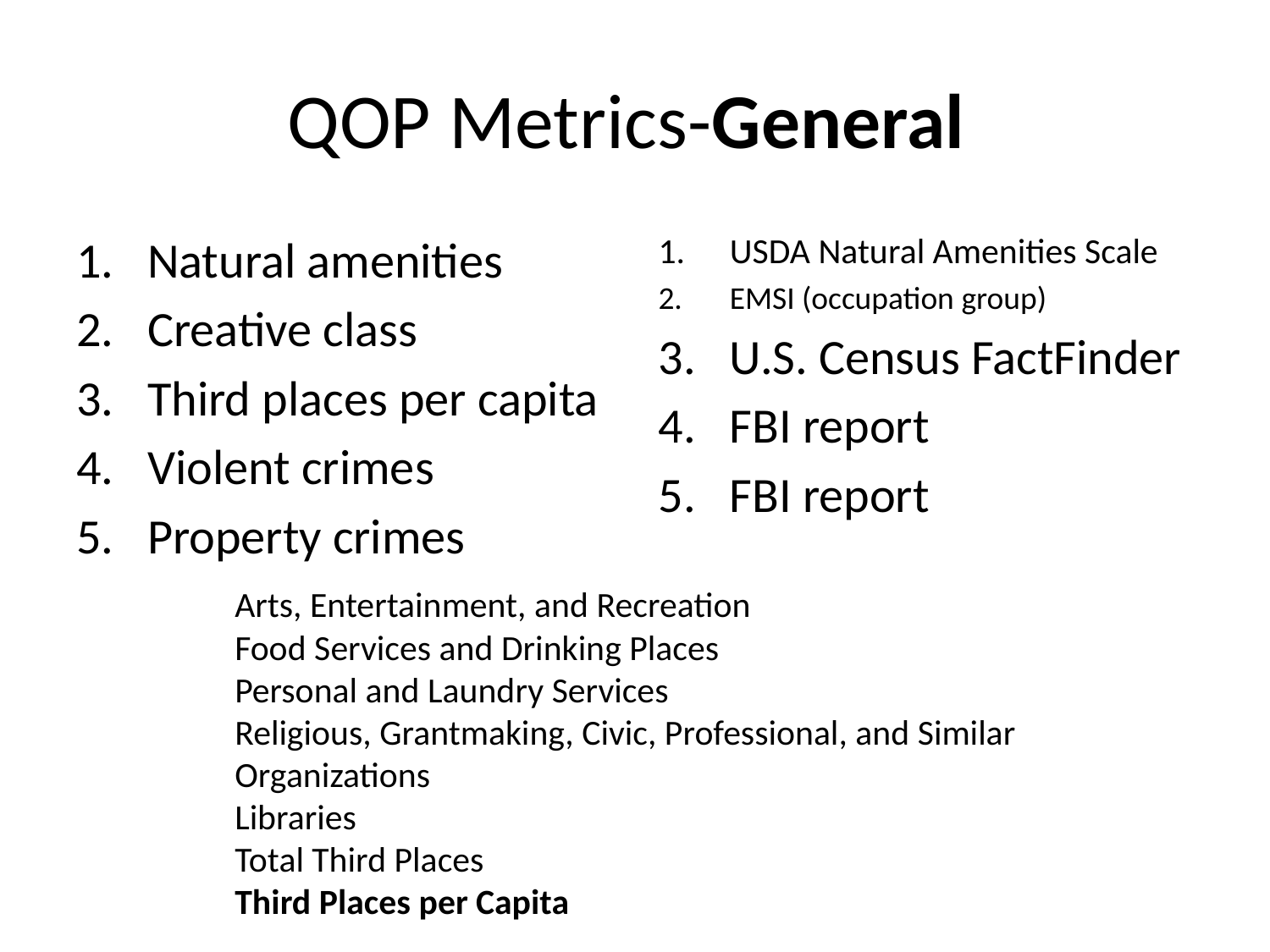

# QOP Metrics-General
USDA Natural Amenities Scale
EMSI (occupation group)
U.S. Census FactFinder
FBI report
FBI report

Natural amenities
Creative class
Third places per capita
Violent crimes
Property crimes

Arts, Entertainment, and Recreation
Food Services and Drinking Places
Personal and Laundry Services
Religious, Grantmaking, Civic, Professional, and Similar Organizations
Libraries
Total Third Places
Third Places per Capita